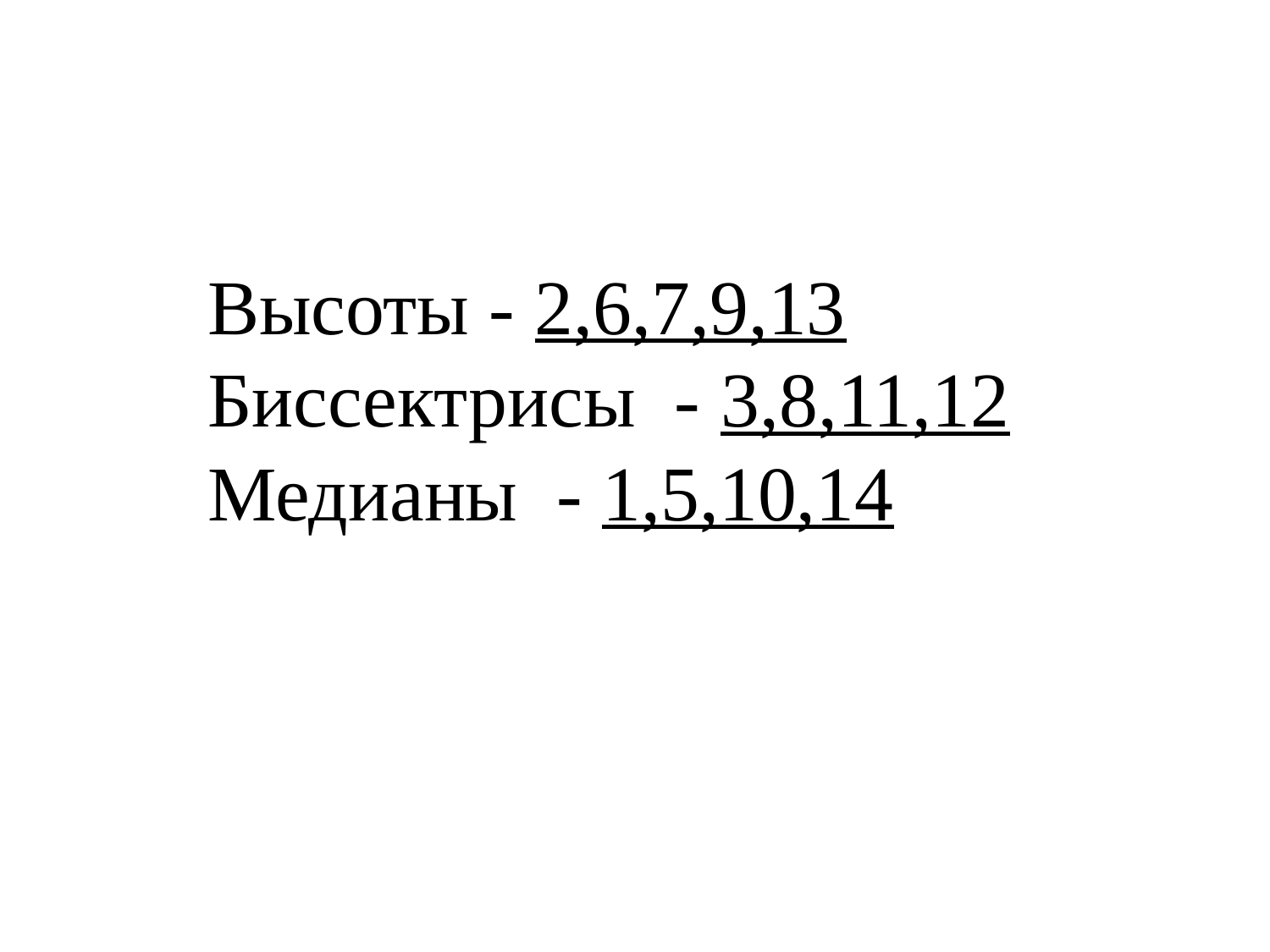

Высоты - 2,6,7,9,13
Биссектрисы  - 3,8,11,12
Медианы  - 1,5,10,14